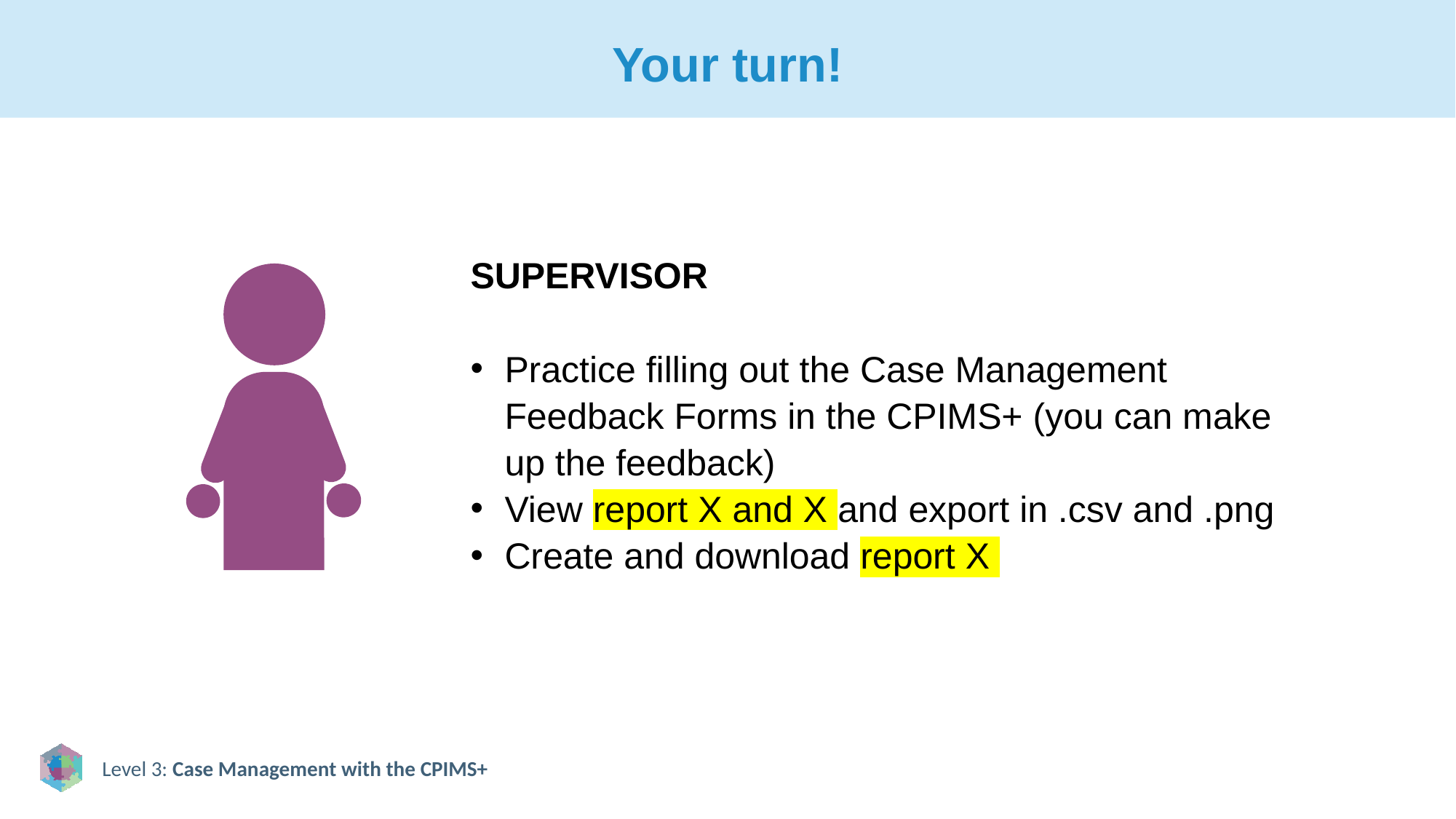

# Your turn!
SUPERVISOR

Practice filling out the Case Management Feedback Forms in the CPIMS+ (you can make up the feedback)
View report X and X and export in .csv and .png
Create and download report X